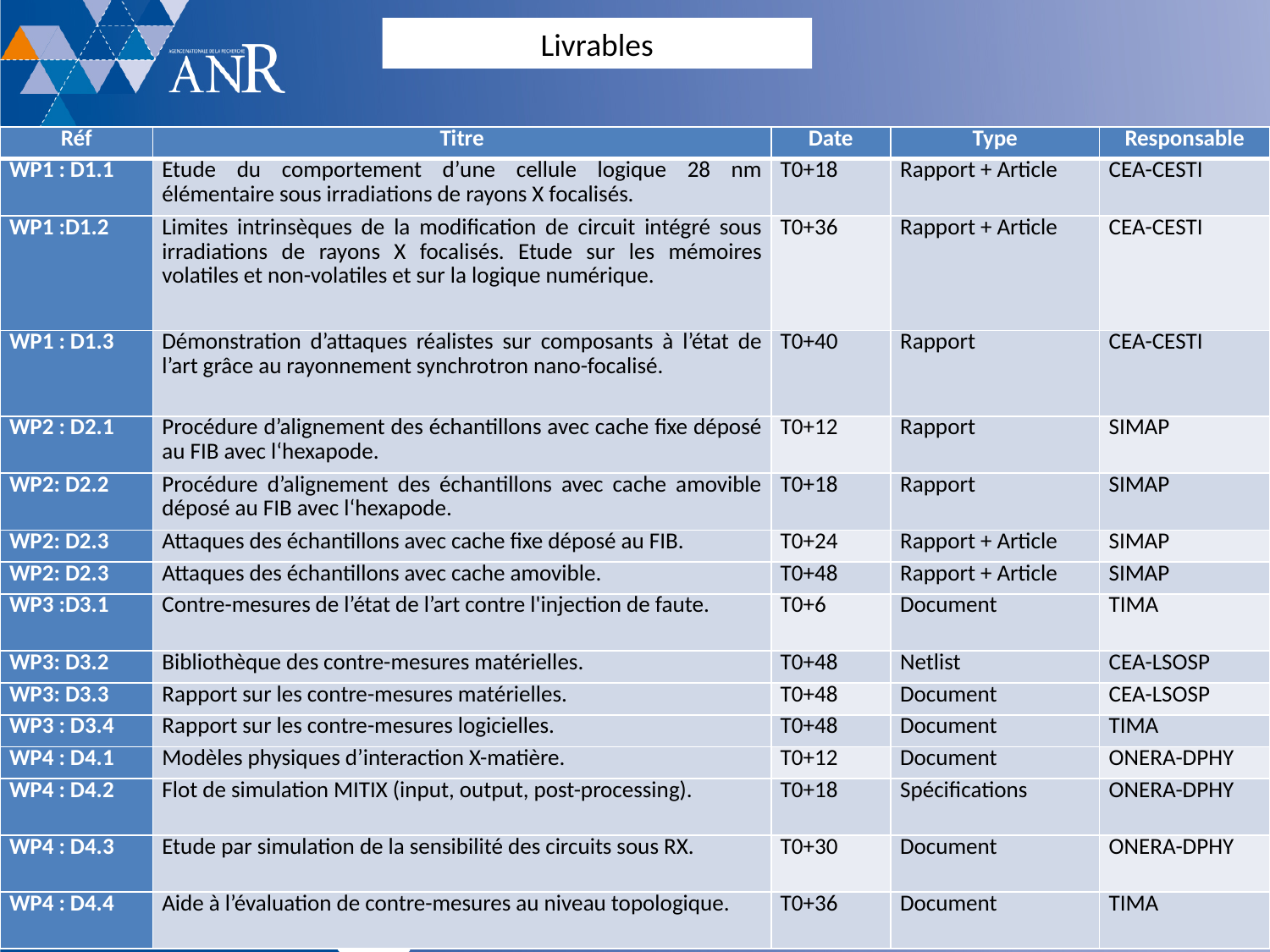

Livrables
| Réf | Titre | Date | Type | Responsable |
| --- | --- | --- | --- | --- |
| WP1 : D1.1 | Étude du comportement d’une cellule logique 28 nm élémentaire sous irradiations de rayons X focalisés. | T0+18 | Rapport + Article | CEA-CESTI |
| WP1 :D1.2 | Limites intrinsèques de la modification de circuit intégré sous irradiations de rayons X focalisés. Etude sur les mémoires volatiles et non-volatiles et sur la logique numérique. | T0+36 | Rapport + Article | CEA-CESTI |
| WP1 : D1.3 | Démonstration d’attaques réalistes sur composants à l’état de l’art grâce au rayonnement synchrotron nano-focalisé. | T0+40 | Rapport | CEA-CESTI |
| WP2 : D2.1 | Procédure d’alignement des échantillons avec cache fixe déposé au FIB avec l‘hexapode. | T0+12 | Rapport | SIMAP |
| WP2: D2.2 | Procédure d’alignement des échantillons avec cache amovible déposé au FIB avec l‘hexapode. | T0+18 | Rapport | SIMAP |
| WP2: D2.3 | Attaques des échantillons avec cache fixe déposé au FIB. | T0+24 | Rapport + Article | SIMAP |
| WP2: D2.3 | Attaques des échantillons avec cache amovible. | T0+48 | Rapport + Article | SIMAP |
| WP3 :D3.1 | Contre-mesures de l’état de l’art contre l'injection de faute. | T0+6 | Document | TIMA |
| WP3: D3.2 | Bibliothèque des contre-mesures matérielles. | T0+48 | Netlist | CEA-LSOSP |
| WP3: D3.3 | Rapport sur les contre-mesures matérielles. | T0+48 | Document | CEA-LSOSP |
| WP3 : D3.4 | Rapport sur les contre-mesures logicielles. | T0+48 | Document | TIMA |
| WP4 : D4.1 | Modèles physiques d’interaction X-matière. | T0+12 | Document | ONERA-DPHY |
| WP4 : D4.2 | Flot de simulation MITIX (input, output, post-processing). | T0+18 | Spécifications | ONERA-DPHY |
| WP4 : D4.3 | Etude par simulation de la sensibilité des circuits sous RX. | T0+30 | Document | ONERA-DPHY |
| WP4 : D4.4 | Aide à l’évaluation de contre-mesures au niveau topologique. | T0+36 | Document | TIMA |